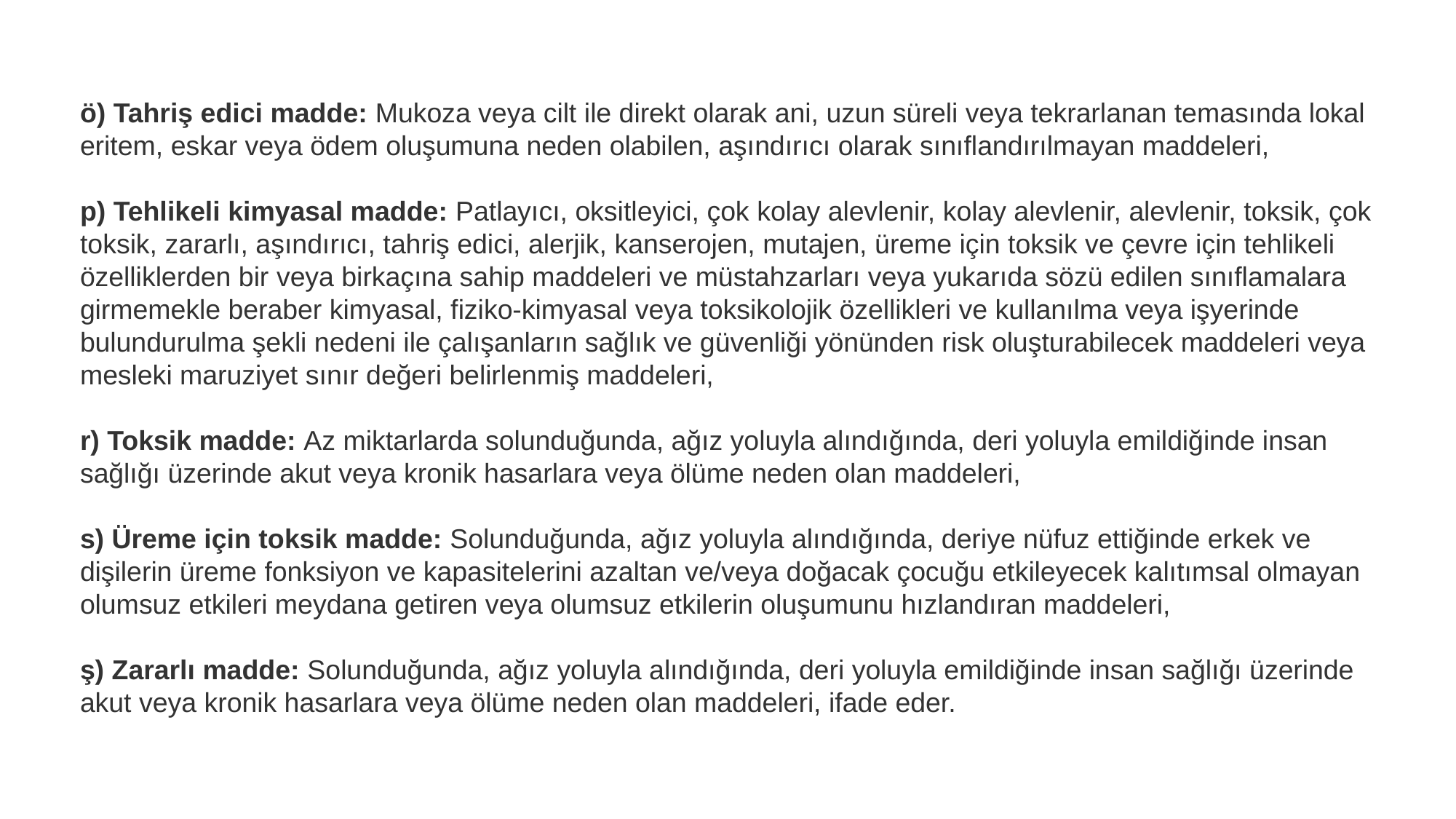

ö) Tahriş edici madde: Mukoza veya cilt ile direkt olarak ani, uzun süreli veya tekrarlanan temasında lokal eritem, eskar veya ödem oluşumuna neden olabilen, aşındırıcı olarak sınıflandırılmayan maddeleri,
p) Tehlikeli kimyasal madde: Patlayıcı, oksitleyici, çok kolay alevlenir, kolay alevlenir, alevlenir, toksik, çok toksik, zararlı, aşındırıcı, tahriş edici, alerjik, kanserojen, mutajen, üreme için toksik ve çevre için tehlikeli özelliklerden bir veya birkaçına sahip maddeleri ve müstahzarları veya yukarıda sözü edilen sınıflamalara girmemekle beraber kimyasal, fiziko-kimyasal veya toksikolojik özellikleri ve kullanılma veya işyerinde bulundurulma şekli nedeni ile çalışanların sağlık ve güvenliği yönünden risk oluşturabilecek maddeleri veya mesleki maruziyet sınır değeri belirlenmiş maddeleri,
r) Toksik madde: Az miktarlarda solunduğunda, ağız yoluyla alındığında, deri yoluyla emildiğinde insan sağlığı üzerinde akut veya kronik hasarlara veya ölüme neden olan maddeleri,
s) Üreme için toksik madde: Solunduğunda, ağız yoluyla alındığında, deriye nüfuz ettiğinde erkek ve dişilerin üreme fonksiyon ve kapasitelerini azaltan ve/veya doğacak çocuğu etkileyecek kalıtımsal olmayan olumsuz etkileri meydana getiren veya olumsuz etkilerin oluşumunu hızlandıran maddeleri,
ş) Zararlı madde: Solunduğunda, ağız yoluyla alındığında, deri yoluyla emildiğinde insan sağlığı üzerinde akut veya kronik hasarlara veya ölüme neden olan maddeleri, ifade eder.